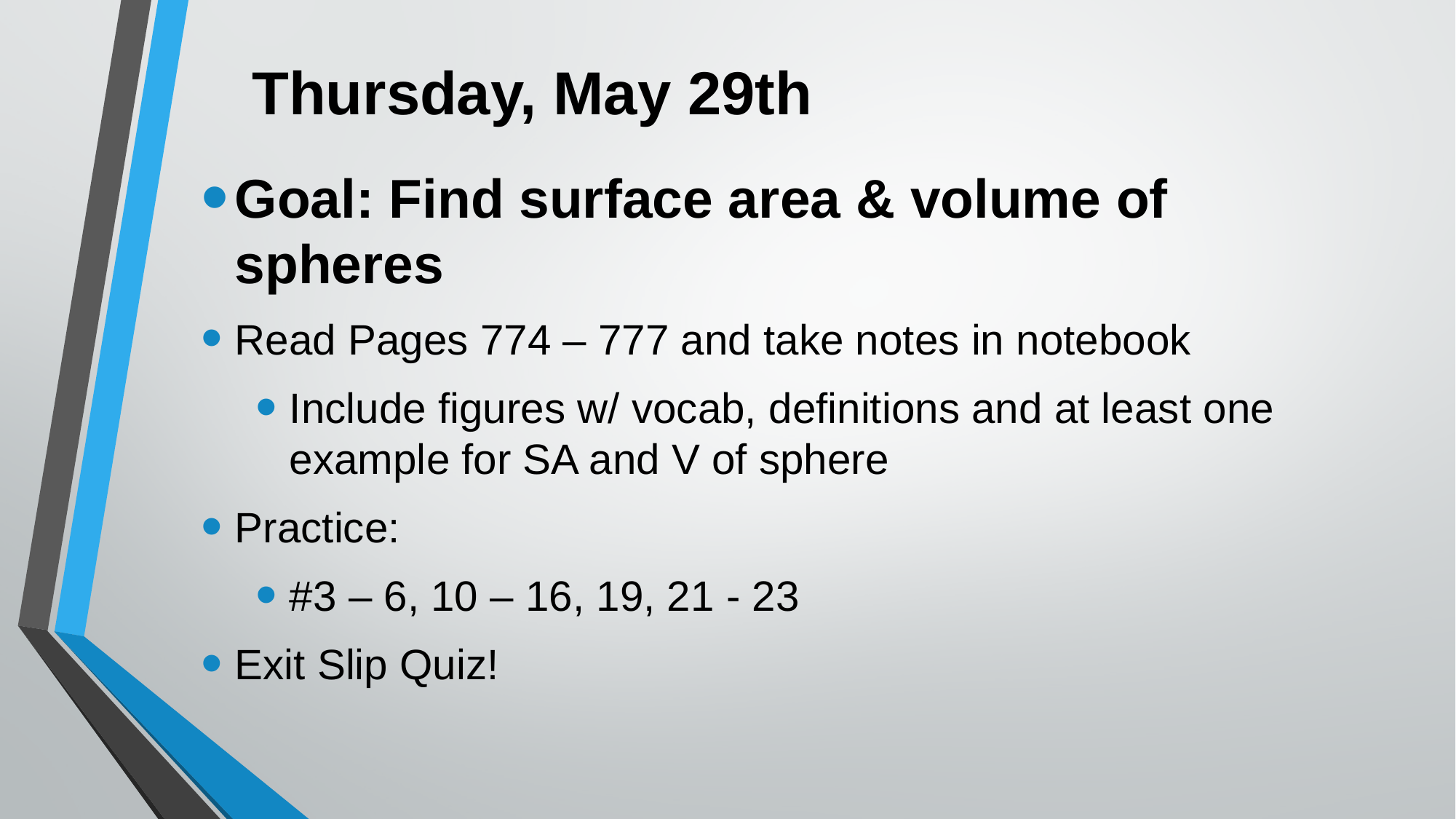

# Thursday, May 29th
Goal: Find surface area & volume of spheres
Read Pages 774 – 777 and take notes in notebook
Include figures w/ vocab, definitions and at least one example for SA and V of sphere
Practice:
#3 – 6, 10 – 16, 19, 21 - 23
Exit Slip Quiz!